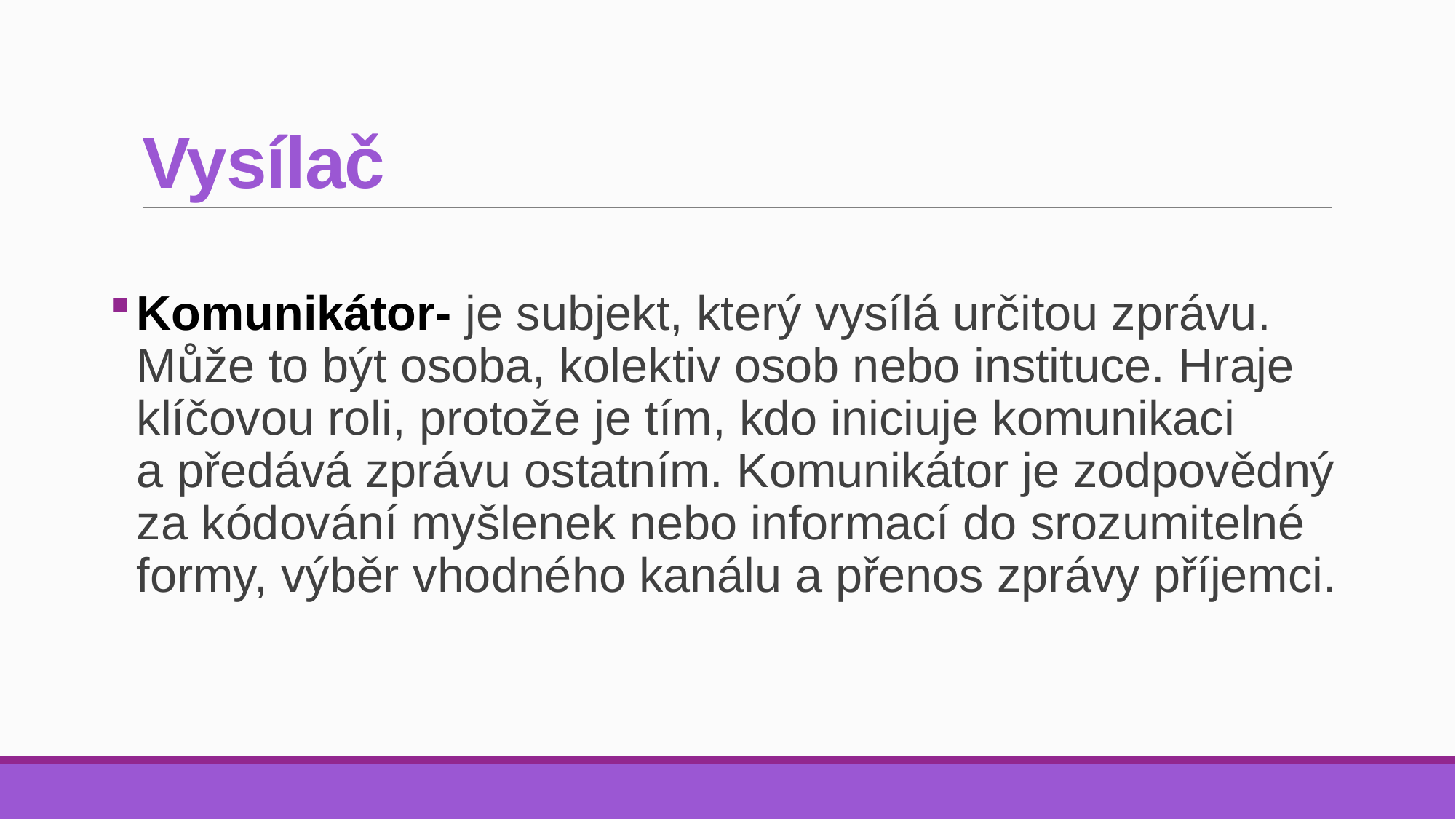

# Vysílač
Komunikátor- je subjekt, který vysílá určitou zprávu. Může to být osoba, kolektiv osob nebo instituce. Hraje klíčovou roli, protože je tím, kdo iniciuje komunikaci
a předává zprávu ostatním. Komunikátor je zodpovědný za kódování myšlenek nebo informací do srozumitelné formy, výběr vhodného kanálu a přenos zprávy příjemci.